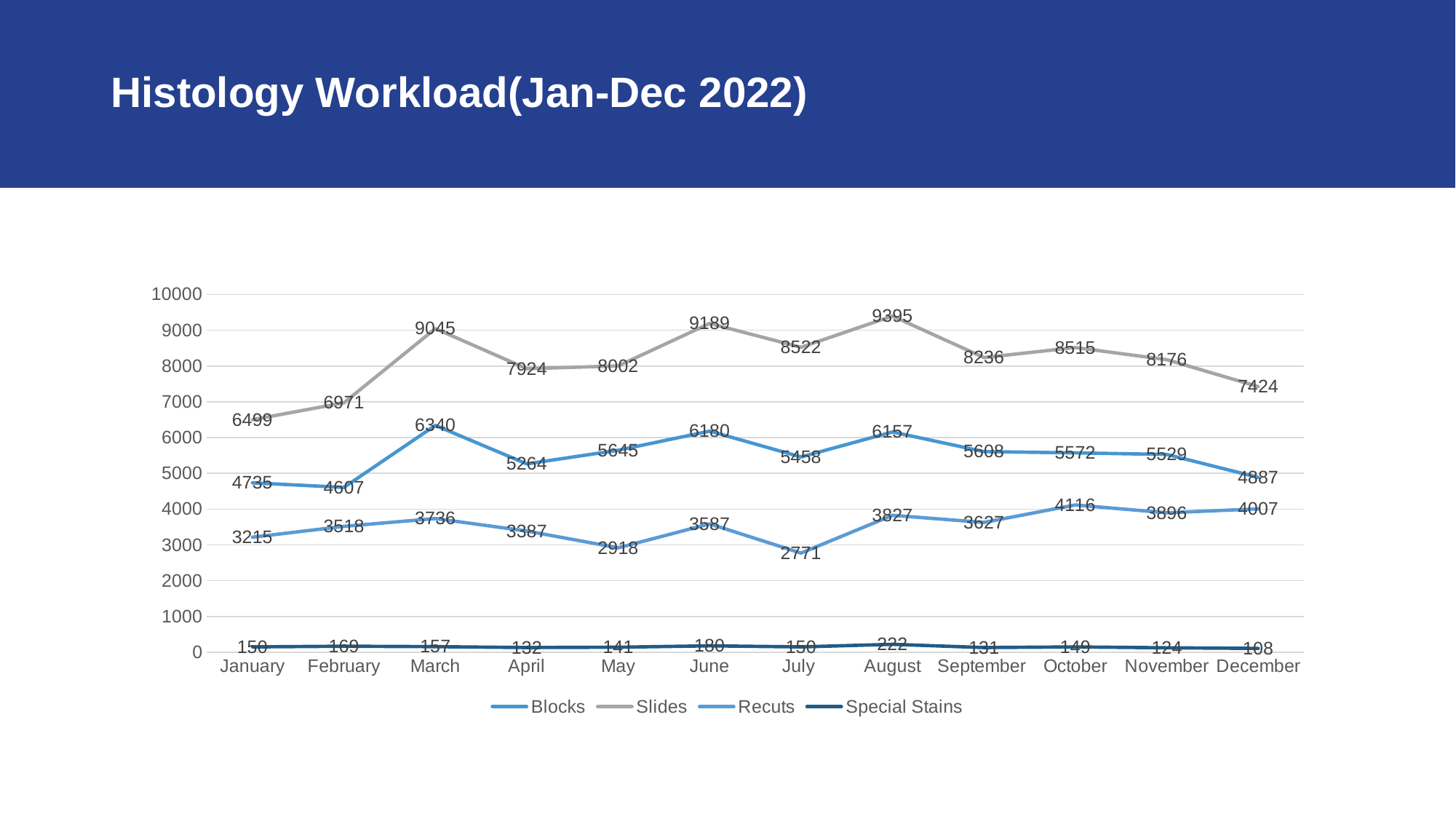

# Histology Workload(Jan-Dec 2022)

### Chart

| Category | Blocks | Slides | Recuts | Special Stains |
|---|---|---|---|---|
| January | 4735.0 | 6499.0 | 3215.0 | 150.0 |
| February | 4607.0 | 6971.0 | 3518.0 | 169.0 |
| March | 6340.0 | 9045.0 | 3736.0 | 157.0 |
| April | 5264.0 | 7924.0 | 3387.0 | 132.0 |
| May | 5645.0 | 8002.0 | 2918.0 | 141.0 |
| June | 6180.0 | 9189.0 | 3587.0 | 180.0 |
| July  | 5458.0 | 8522.0 | 2771.0 | 150.0 |
| August | 6157.0 | 9395.0 | 3827.0 | 222.0 |
| September  | 5608.0 | 8236.0 | 3627.0 | 131.0 |
| October | 5572.0 | 8515.0 | 4116.0 | 149.0 |
| November | 5529.0 | 8176.0 | 3896.0 | 124.0 |
| December | 4887.0 | 7424.0 | 4007.0 | 108.0 |